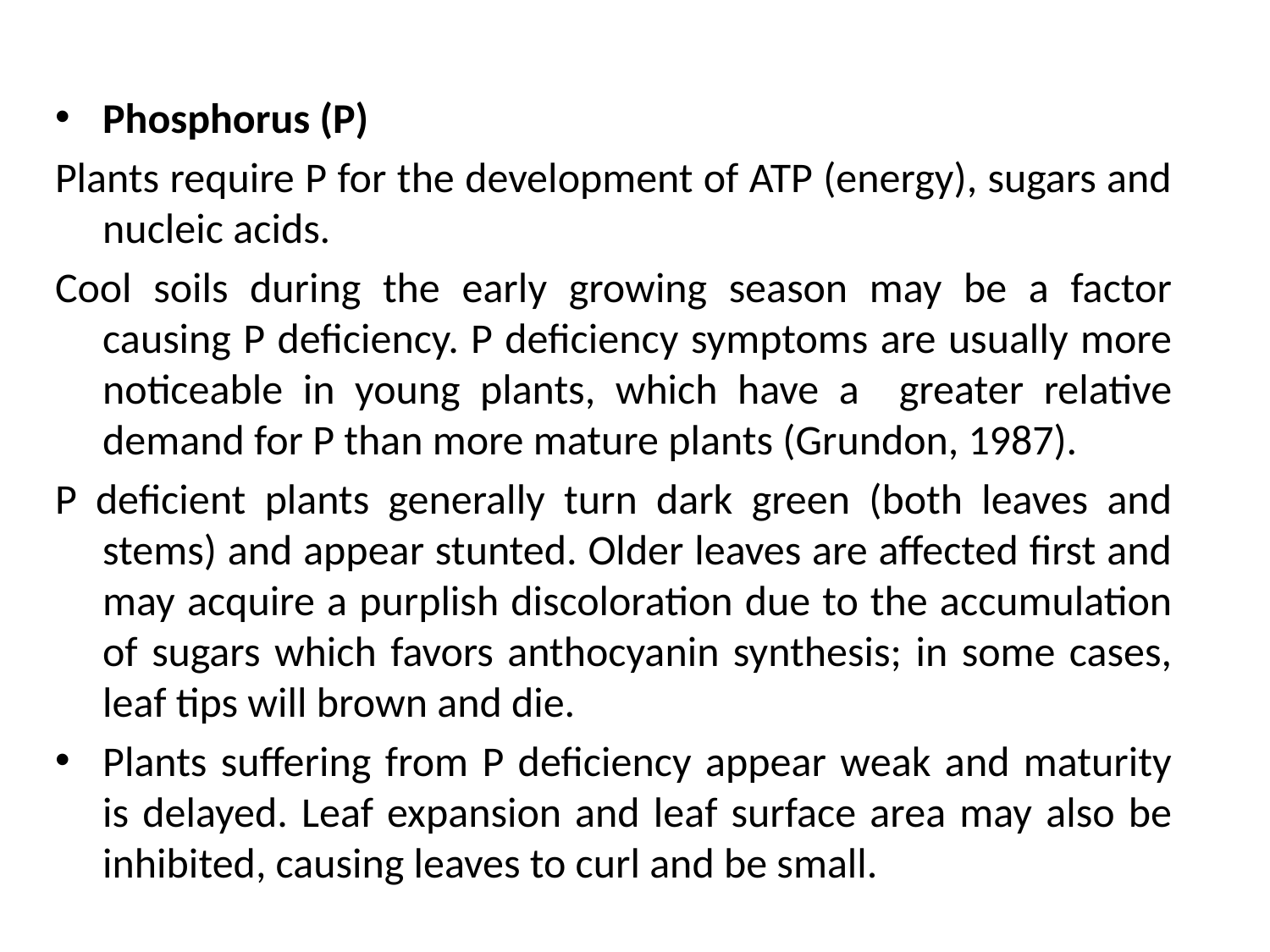

Phosphorus (P)
Plants require P for the development of ATP (energy), sugars and nucleic acids.
Cool soils during the early growing season may be a factor causing P deficiency. P deficiency symptoms are usually more noticeable in young plants, which have a  greater relative demand for P than more mature plants (Grundon, 1987).
P deficient plants generally turn dark green (both leaves and stems) and appear stunted. Older leaves are affected first and may acquire a purplish discoloration due to the accumulation of sugars which favors anthocyanin synthesis; in some cases, leaf tips will brown and die.
Plants suffering from P deficiency appear weak and maturity is delayed. Leaf expansion and leaf surface area may also be inhibited, causing leaves to curl and be small.